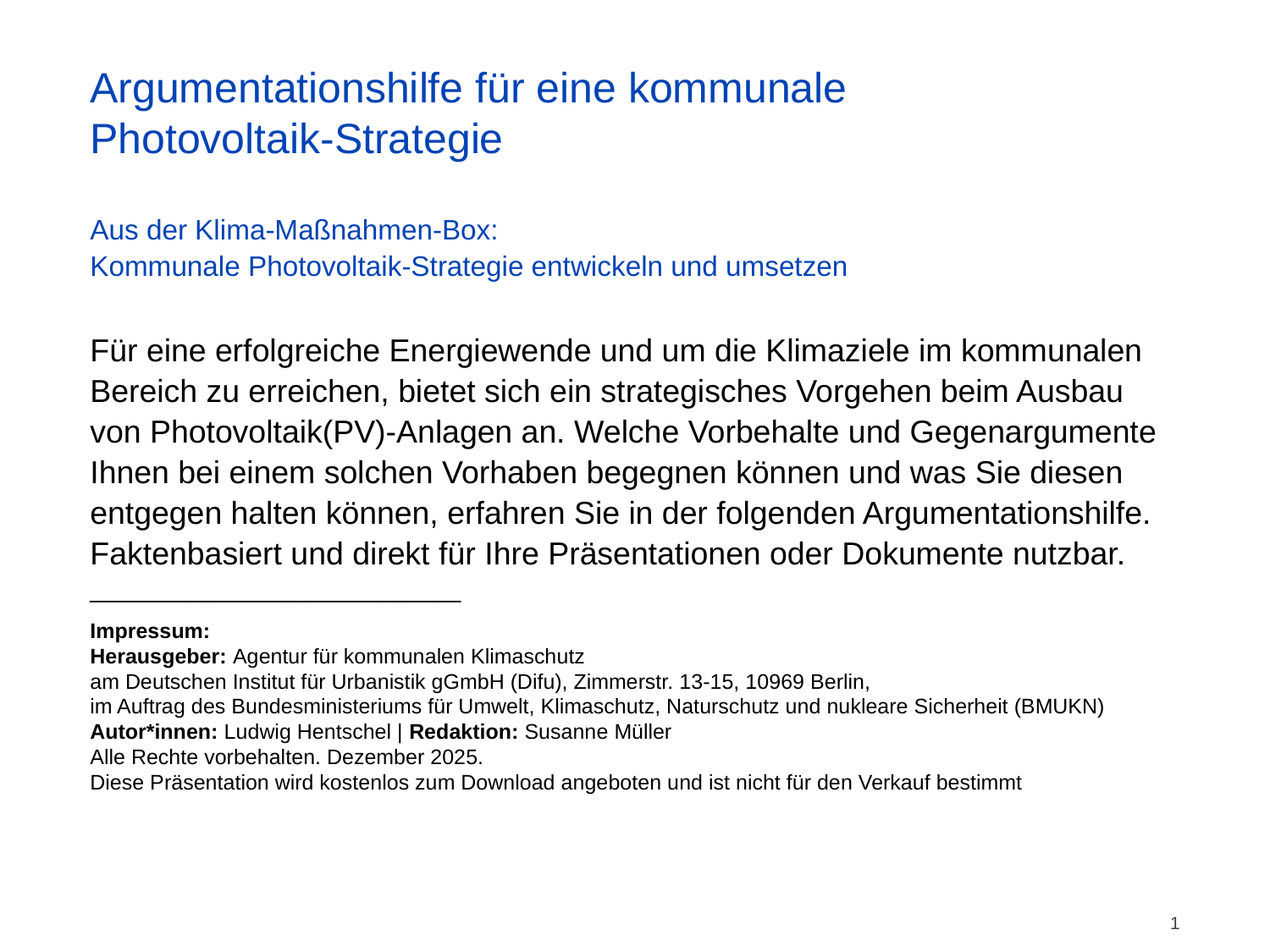

# Argumentationshilfe für eine kommunale Photovoltaik-Strategie
Aus der Klima-Maßnahmen-Box:
Kommunale Photovoltaik-Strategie entwickeln und umsetzen

Für eine erfolgreiche Energiewende und um die Klimaziele im kommunalen Bereich zu erreichen, bietet sich ein strategisches Vorgehen beim Ausbau von Photovoltaik(PV)-Anlagen an. Welche Vorbehalte und Gegenargumente Ihnen bei einem solchen Vorhaben begegnen können und was Sie diesen entgegen halten können, erfahren Sie in der folgenden Argumentationshilfe. Faktenbasiert und direkt für Ihre Präsentationen oder Dokumente nutzbar.
___________________________
Impressum:
Herausgeber: Agentur für kommunalen Klimaschutz
am Deutschen Institut für Urbanistik gGmbH (Difu), Zimmerstr. 13-15, 10969 Berlin,
im Auftrag des Bundesministeriums für Umwelt, Klimaschutz, Naturschutz und nukleare Sicherheit (BMUKN)
Autor*innen: Ludwig Hentschel | Redaktion: Susanne Müller
Alle Rechte vorbehalten. Dezember 2025.
Diese Präsentation wird kostenlos zum Download angeboten und ist nicht für den Verkauf bestimmt